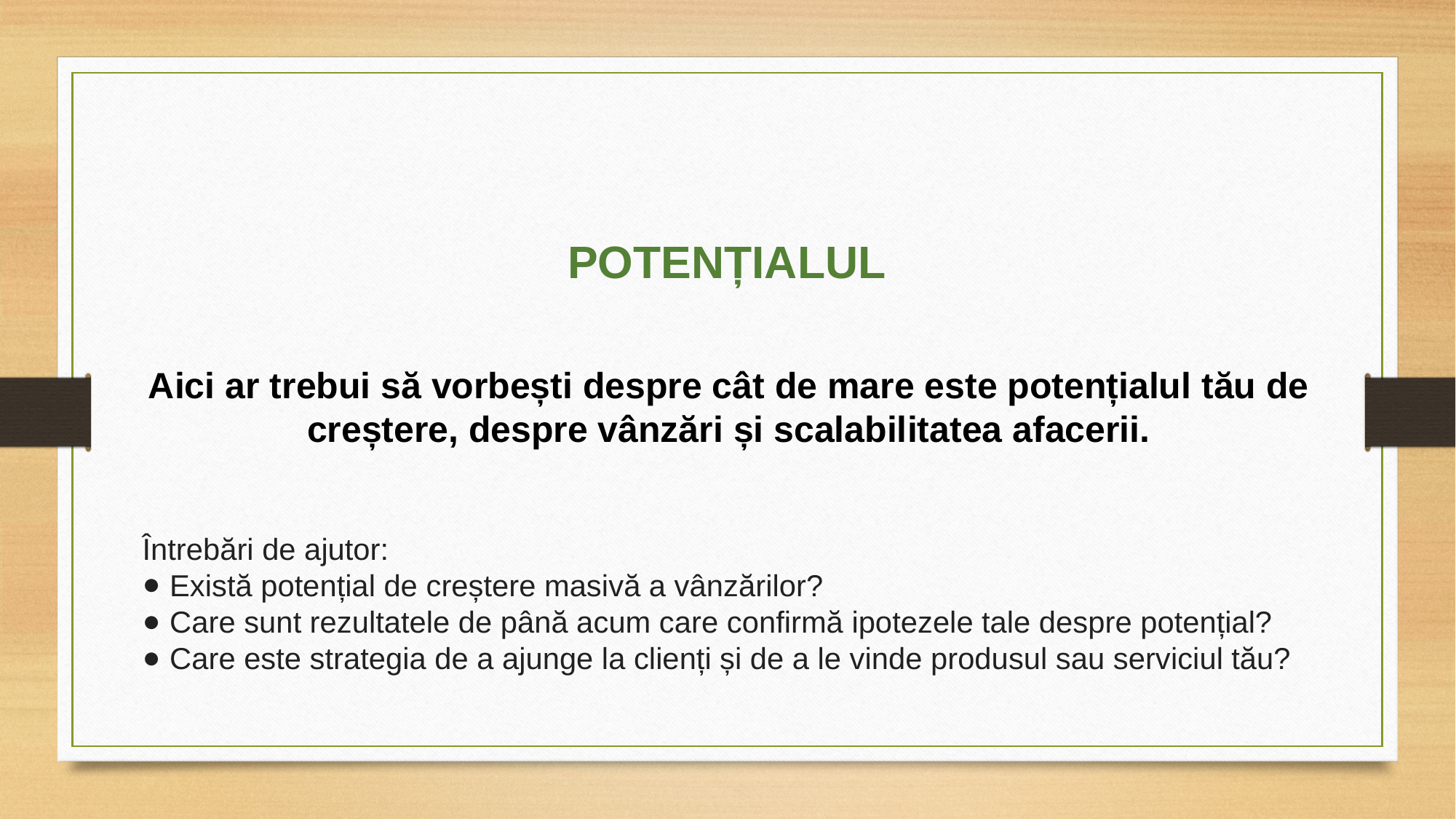

POTENȚIALUL
Aici ar trebui să vorbești despre cât de mare este potențialul tău de creștere, despre vânzări și scalabilitatea afacerii.

Întrebări de ajutor:
Există potențial de creștere masivă a vânzărilor?
Care sunt rezultatele de până acum care confirmă ipotezele tale despre potențial?
Care este strategia de a ajunge la clienți și de a le vinde produsul sau serviciul tău?